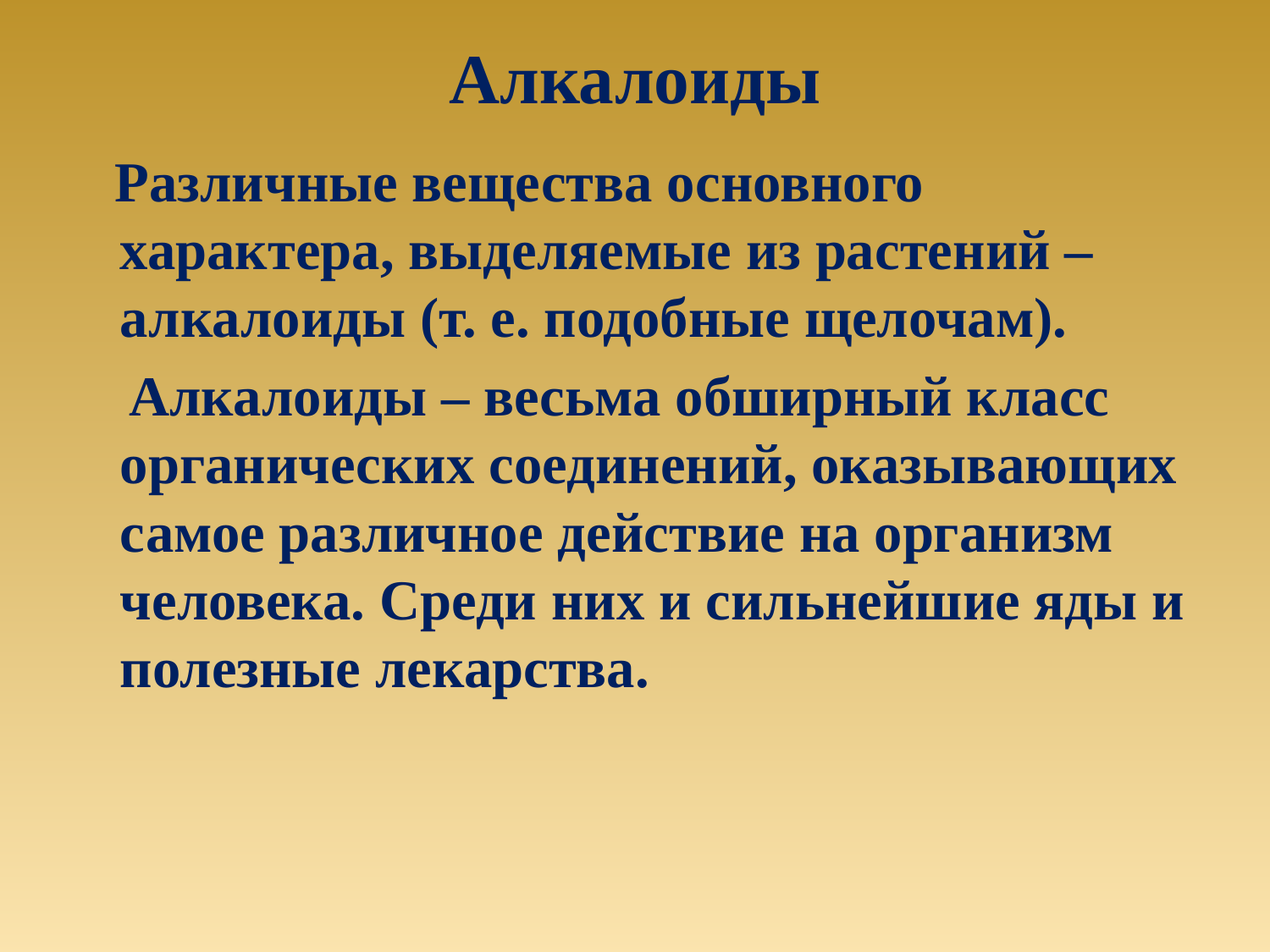

# Алкалоиды
   Различные вещества основного характера, выделяемые из растений – алкалоиды (т. е. подобные щелочам).
    Алкалоиды – весьма обширный класс органических соединений, оказывающих самое различное действие на организм человека. Среди них и сильнейшие яды и полезные лекарства.